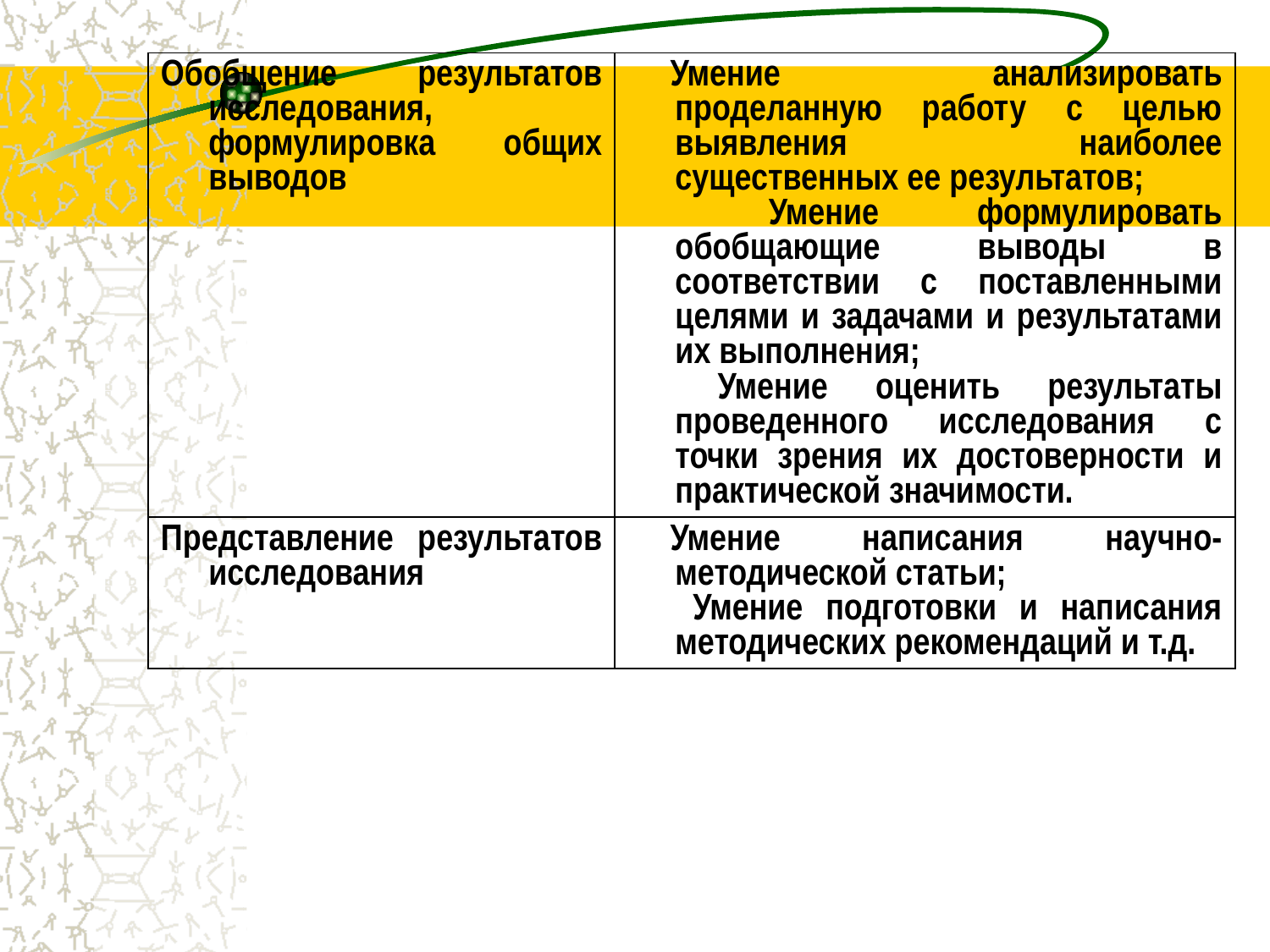

| Обобщение результатов исследования, формулировка общих выводов | Умение анализировать проделанную работу с целью выявления наиболее существенных ее результатов; Умение формулировать обобщающие выводы в соответствии с поставленными целями и задачами и результатами их выполнения; Умение оценить результаты проведенного исследования с точки зрения их достоверности и практической значимости. |
| --- | --- |
| Представление результатов исследования | Умение написания научно-методической статьи; Умение подготовки и написания методических рекомендаций и т.д. |